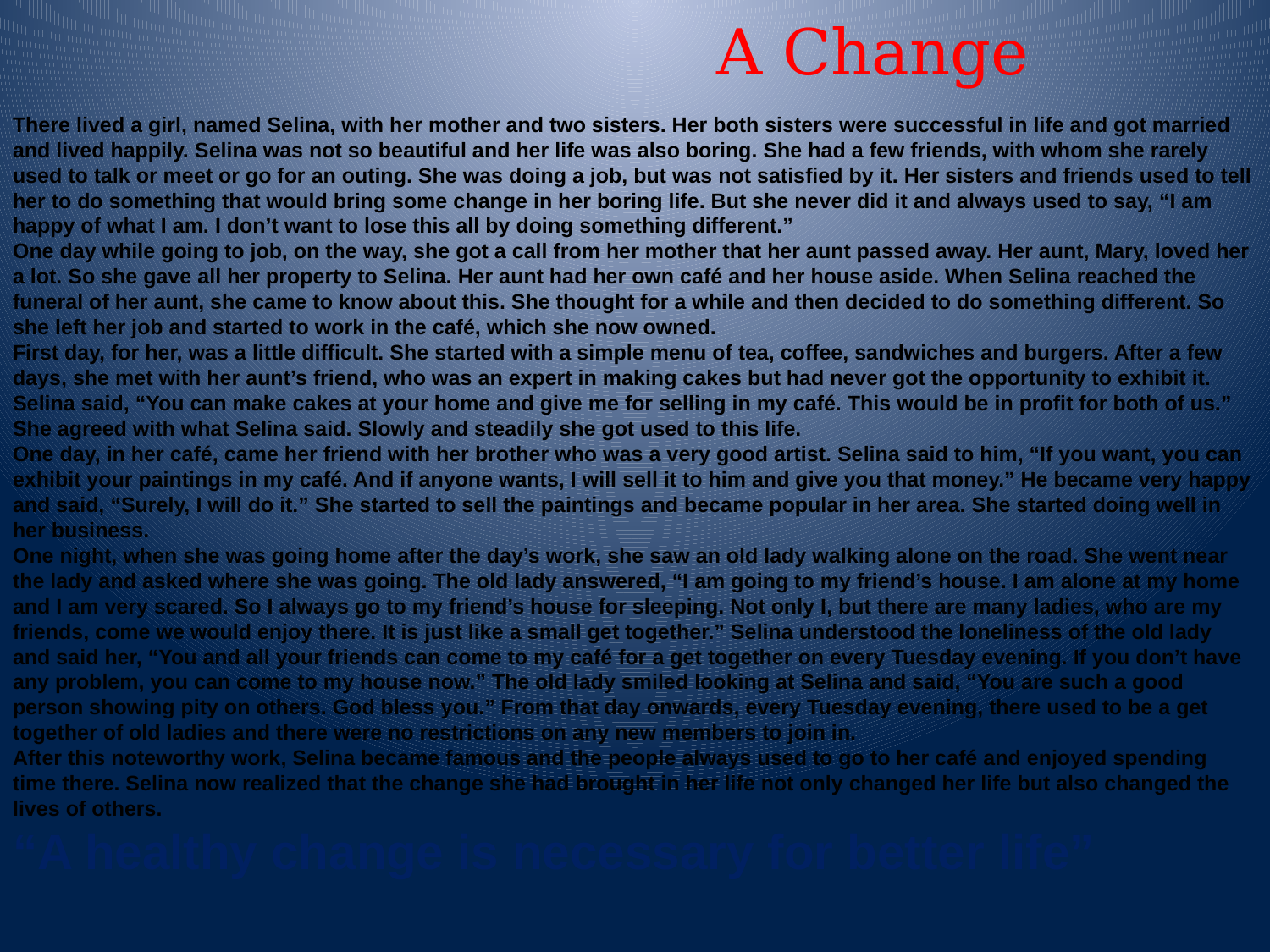

A Change

There lived a girl, named Selina, with her mother and two sisters. Her both sisters were successful in life and got married and lived happily. Selina was not so beautiful and her life was also boring. She had a few friends, with whom she rarely used to talk or meet or go for an outing. She was doing a job, but was not satisfied by it. Her sisters and friends used to tell her to do something that would bring some change in her boring life. But she never did it and always used to say, “I am happy of what I am. I don’t want to lose this all by doing something different.”
One day while going to job, on the way, she got a call from her mother that her aunt passed away. Her aunt, Mary, loved her a lot. So she gave all her property to Selina. Her aunt had her own café and her house aside. When Selina reached the funeral of her aunt, she came to know about this. She thought for a while and then decided to do something different. So she left her job and started to work in the café, which she now owned.
First day, for her, was a little difficult. She started with a simple menu of tea, coffee, sandwiches and burgers. After a few days, she met with her aunt’s friend, who was an expert in making cakes but had never got the opportunity to exhibit it. Selina said, “You can make cakes at your home and give me for selling in my café. This would be in profit for both of us.” She agreed with what Selina said. Slowly and steadily she got used to this life.
One day, in her café, came her friend with her brother who was a very good artist. Selina said to him, “If you want, you can exhibit your paintings in my café. And if anyone wants, I will sell it to him and give you that money.” He became very happy and said, “Surely, I will do it.” She started to sell the paintings and became popular in her area. She started doing well in her business.
One night, when she was going home after the day’s work, she saw an old lady walking alone on the road. She went near the lady and asked where she was going. The old lady answered, “I am going to my friend’s house. I am alone at my home and I am very scared. So I always go to my friend’s house for sleeping. Not only I, but there are many ladies, who are my friends, come we would enjoy there. It is just like a small get together.” Selina understood the loneliness of the old lady and said her, “You and all your friends can come to my café for a get together on every Tuesday evening. If you don’t have any problem, you can come to my house now.” The old lady smiled looking at Selina and said, “You are such a good person showing pity on others. God bless you.” From that day onwards, every Tuesday evening, there used to be a get together of old ladies and there were no restrictions on any new members to join in.
After this noteworthy work, Selina became famous and the people always used to go to her café and enjoyed spending time there. Selina now realized that the change she had brought in her life not only changed her life but also changed the lives of others.
“A healthy change is necessary for better life”